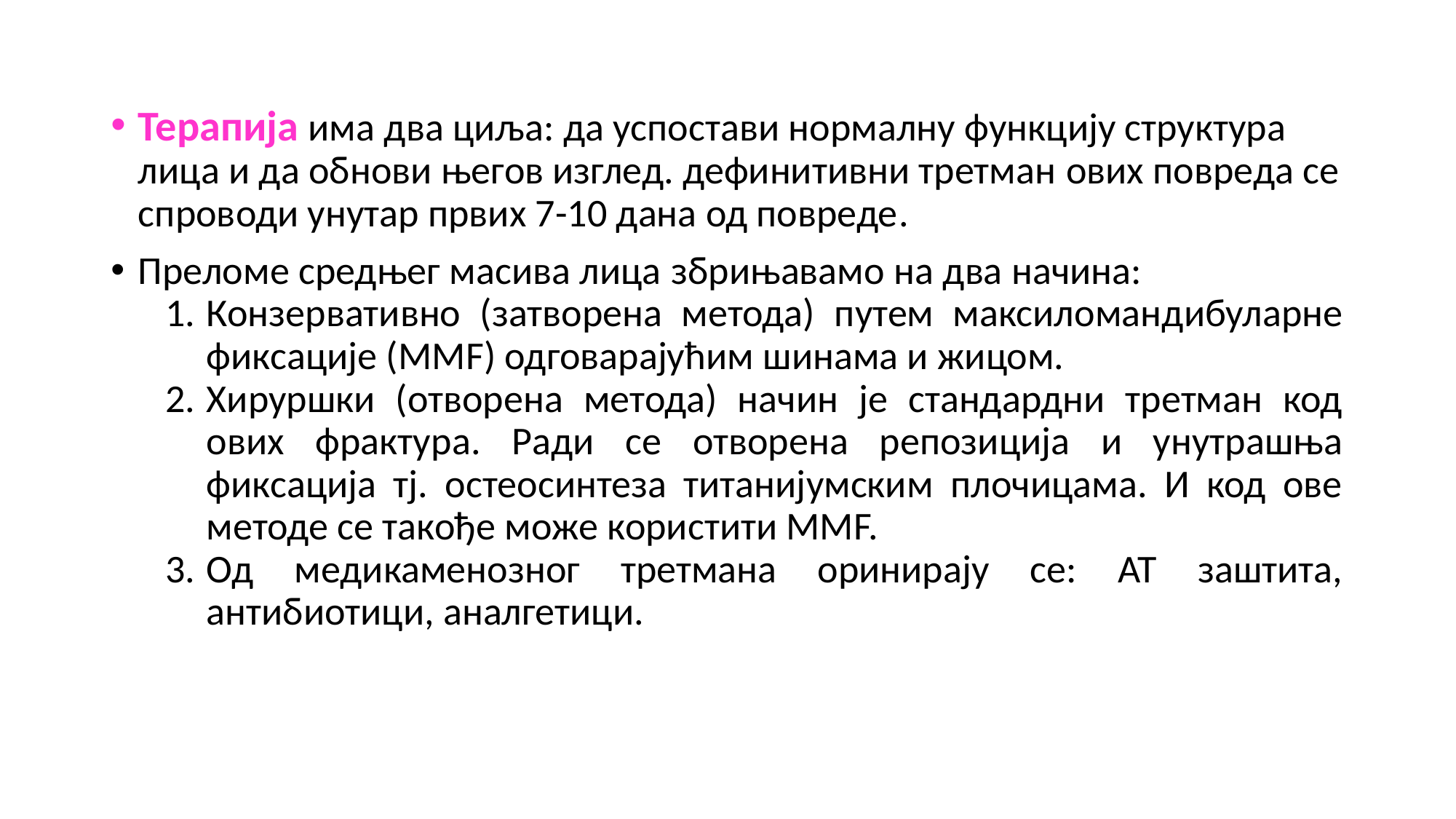

Терапија има два циља: да успостави нормалну функцију структура лица и да обнови његов изглед. дефинитивни третман ових повреда се спроводи унутар првих 7-10 дана од повреде.
Преломе средњег масива лица збрињавамо на два начина:
Конзервативно (затворена метода) путем максиломандибуларне фиксације (MMF) одговарајућим шинама и жицом.
Хируршки (отворена метода) начин је стандардни третман код ових фрактура. Ради се отворена репозиција и унутрашња фиксација тј. остеосинтеза титанијумским плочицама. И код ове методе се такође може користити MMF.
Од медикаменозног третмана оринирају се: АТ заштита, антибиотици, аналгетици.